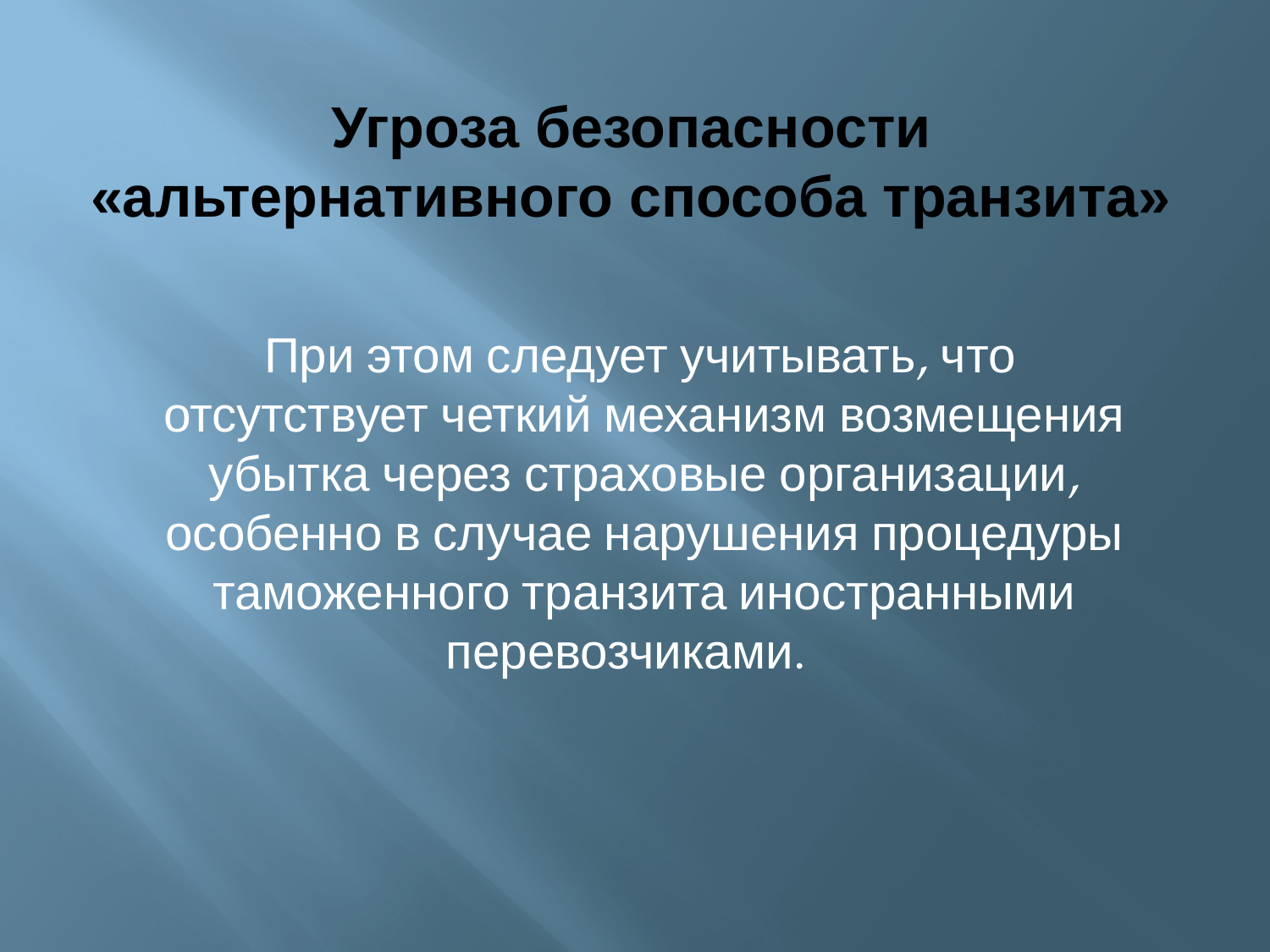

# Угроза безопасности «альтернативного способа транзита»
    При этом следует учитывать, что отсутствует четкий механизм возмещения убытка через страховые организации, особенно в случае нарушения процедуры таможенного транзита иностранными перевозчиками.